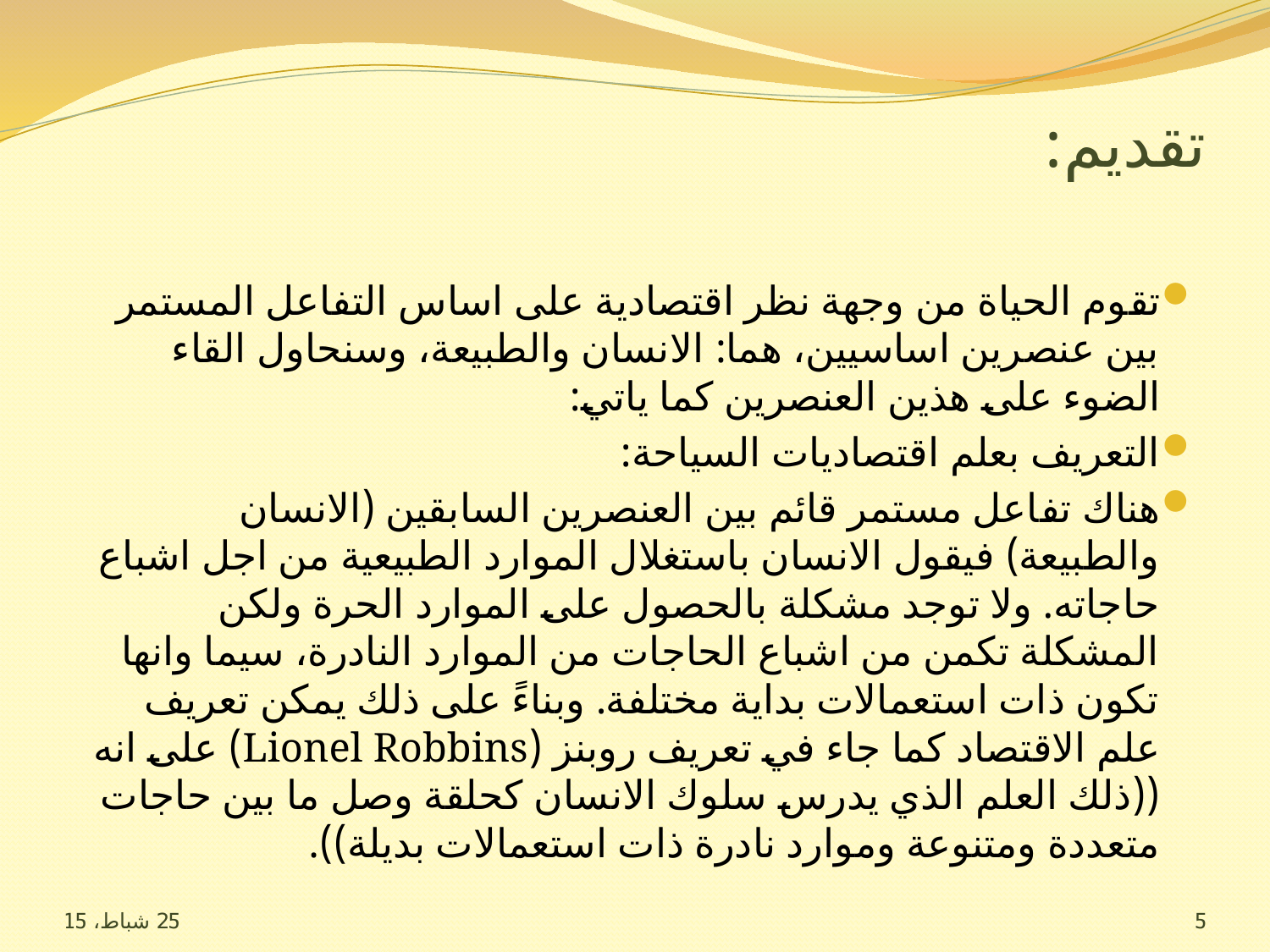

# تقديم:
تقوم الحياة من وجهة نظر اقتصادية على اساس التفاعل المستمر بين عنصرين اساسيين، هما: الانسان والطبيعة، وسنحاول القاء الضوء على هذين العنصرين كما ياتي:
التعريف بعلم اقتصاديات السياحة:
هناك تفاعل مستمر قائم بين العنصرين السابقين (الانسان والطبيعة) فيقول الانسان باستغلال الموارد الطبيعية من اجل اشباع حاجاته. ولا توجد مشكلة بالحصول على الموارد الحرة ولكن المشكلة تكمن من اشباع الحاجات من الموارد النادرة، سيما وانها تكون ذات استعمالات بداية مختلفة. وبناءً على ذلك يمكن تعريف علم الاقتصاد كما جاء في تعريف روبنز (Lionel Robbins) على انه ((ذلك العلم الذي يدرس سلوك الانسان كحلقة وصل ما بين حاجات متعددة ومتنوعة وموارد نادرة ذات استعمالات بديلة)).

25 شباط، 15
5